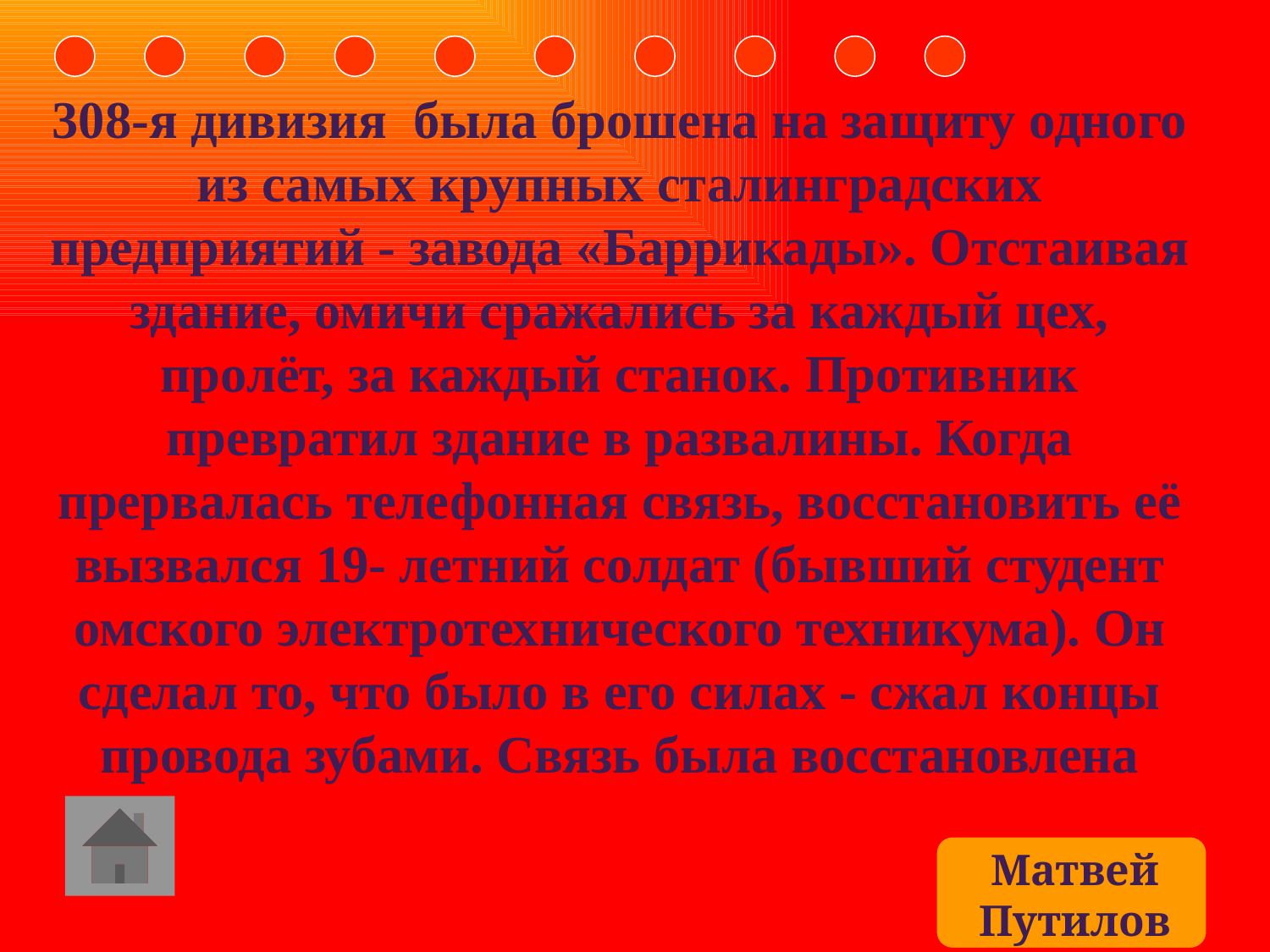

308-я дивизия  была брошена на защиту одного из самых крупных сталинградских предприятий - завода «Баррикады». Отстаивая здание, омичи сражались за каждый цех, пролёт, за каждый станок. Противник превратил здание в развалины. Когда прервалась телефонная связь, восстановить её вызвался 19- летний солдат (бывший студент омского электротехнического техникума). Он сделал то, что было в его силах - сжал концы провода зубами. Связь была восстановлена

Матвей
Путилов